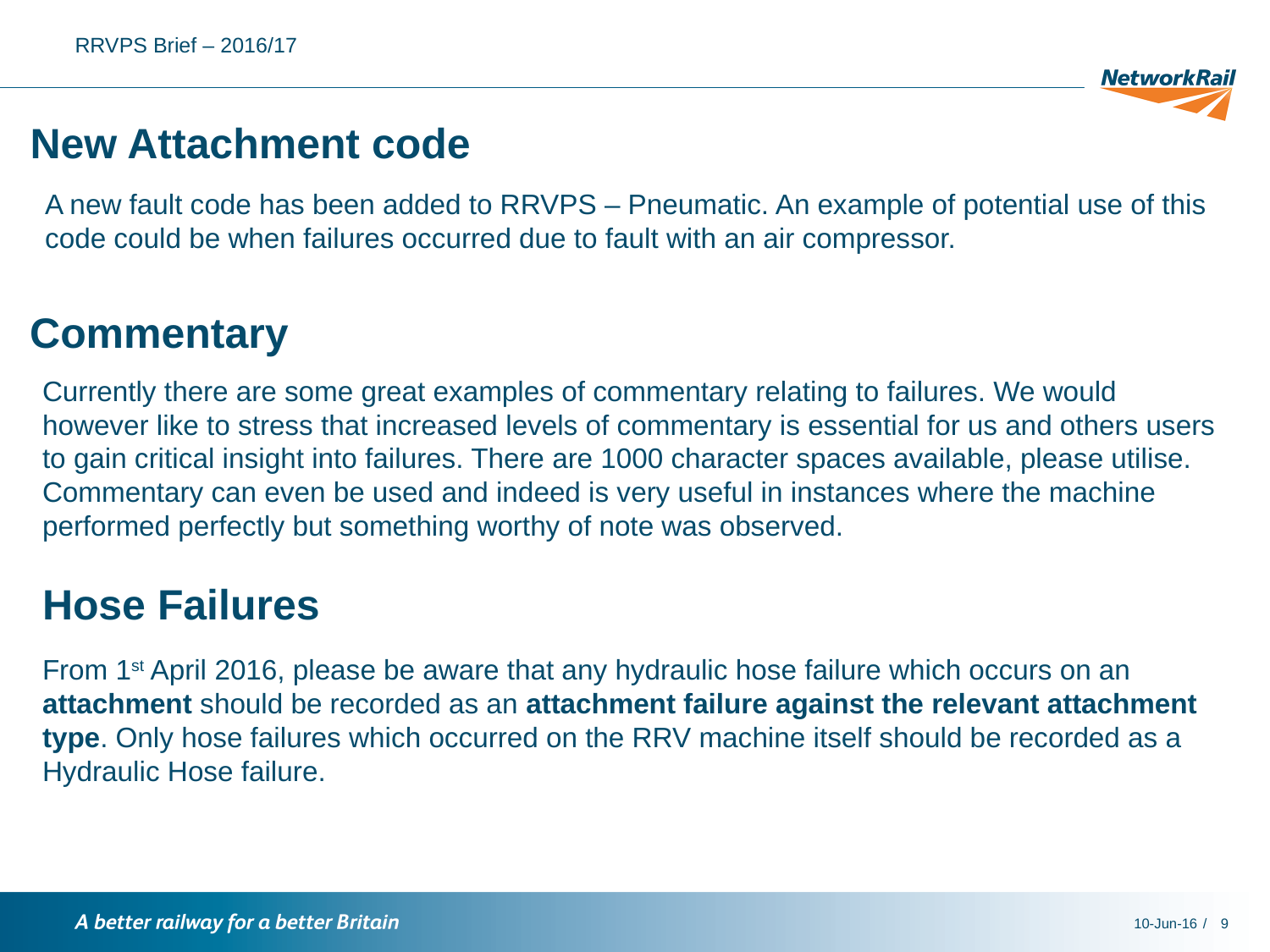

RRVPS Brief – 2016/17
# New Attachment code
A new fault code has been added to RRVPS – Pneumatic. An example of potential use of this code could be when failures occurred due to fault with an air compressor.
Commentary
Currently there are some great examples of commentary relating to failures. We would however like to stress that increased levels of commentary is essential for us and others users to gain critical insight into failures. There are 1000 character spaces available, please utilise. Commentary can even be used and indeed is very useful in instances where the machine performed perfectly but something worthy of note was observed.
Hose Failures
From 1st April 2016, please be aware that any hydraulic hose failure which occurs on an attachment should be recorded as an attachment failure against the relevant attachment type. Only hose failures which occurred on the RRV machine itself should be recorded as a Hydraulic Hose failure.
10-Jun-16
9